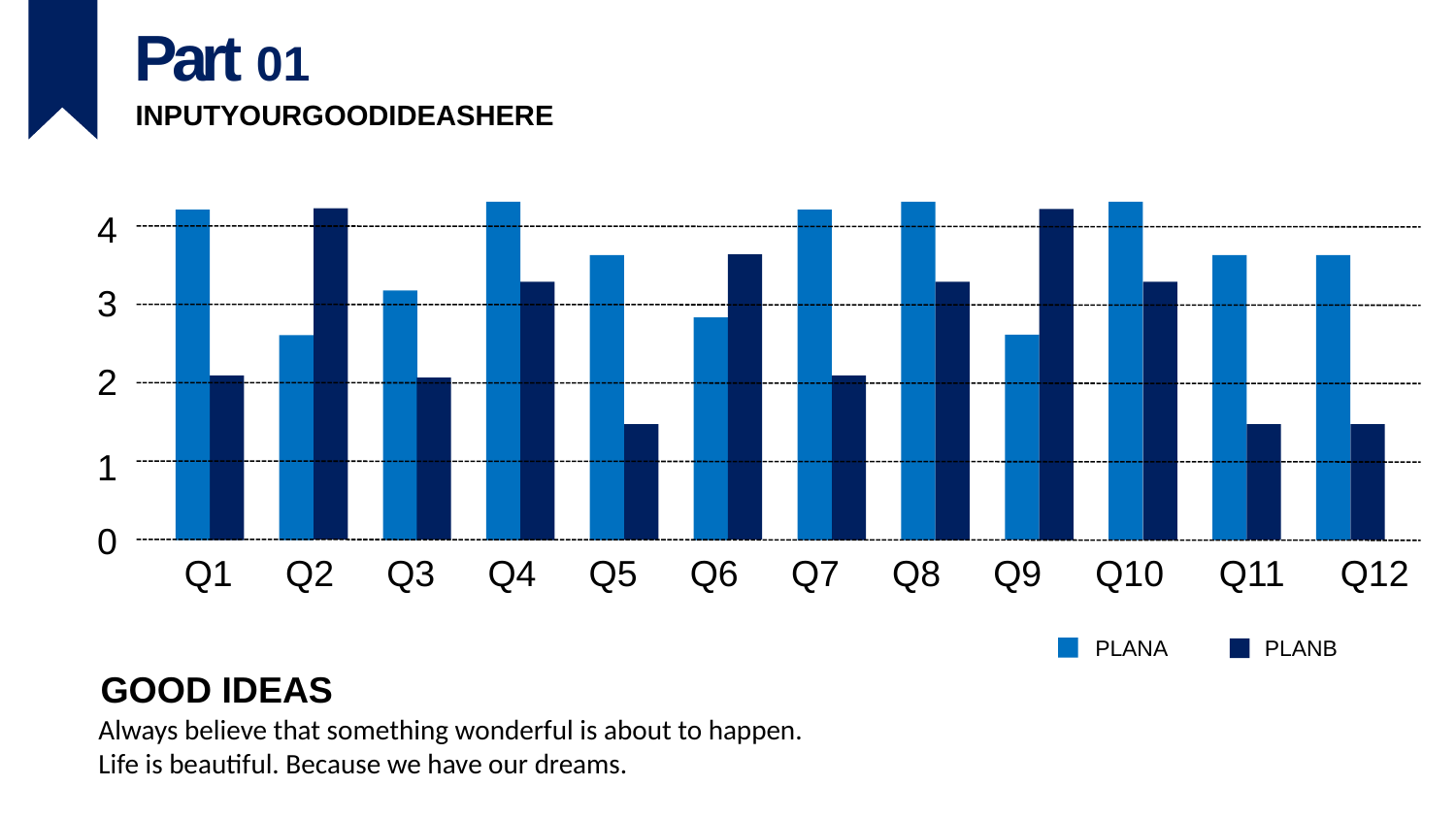

Part 01
INPUTYOURGOODIDEASHERE
4

3

2
1
0
Q1
Q2
Q3
Q4
Q5
Q6
Q7
Q8
Q9
Q10
Q11
Q12
PLANA
PLANB

GOOD IDEAS
Always believe that something wonderful is about to happen.
Life is beautiful. Because we have our dreams.